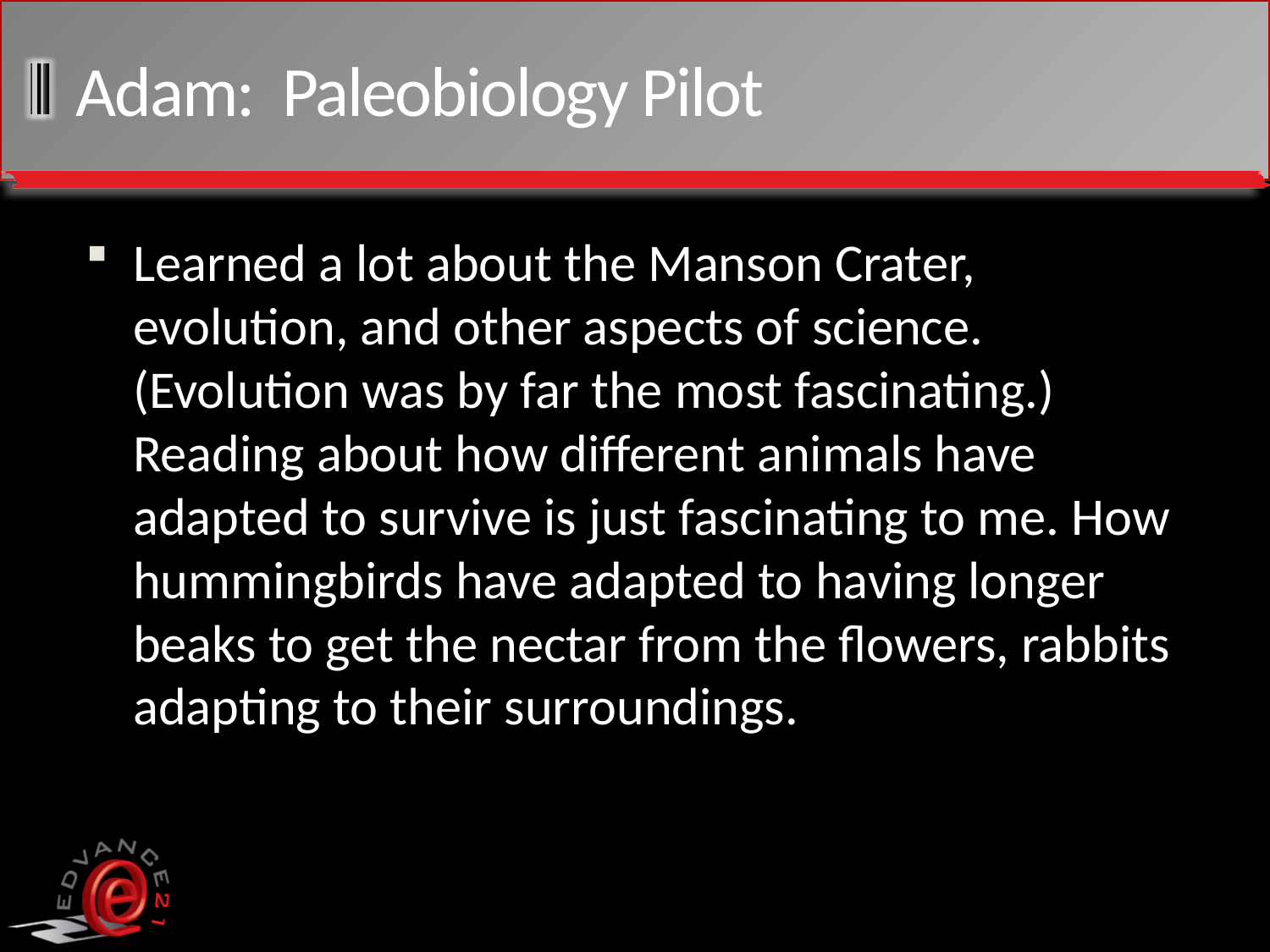

# Adam:  Paleobiology Pilot
Learned a lot about the Manson Crater, evolution, and other aspects of science. (Evolution was by far the most fascinating.) Reading about how different animals have adapted to survive is just fascinating to me. How hummingbirds have adapted to having longer beaks to get the nectar from the flowers, rabbits adapting to their surroundings.